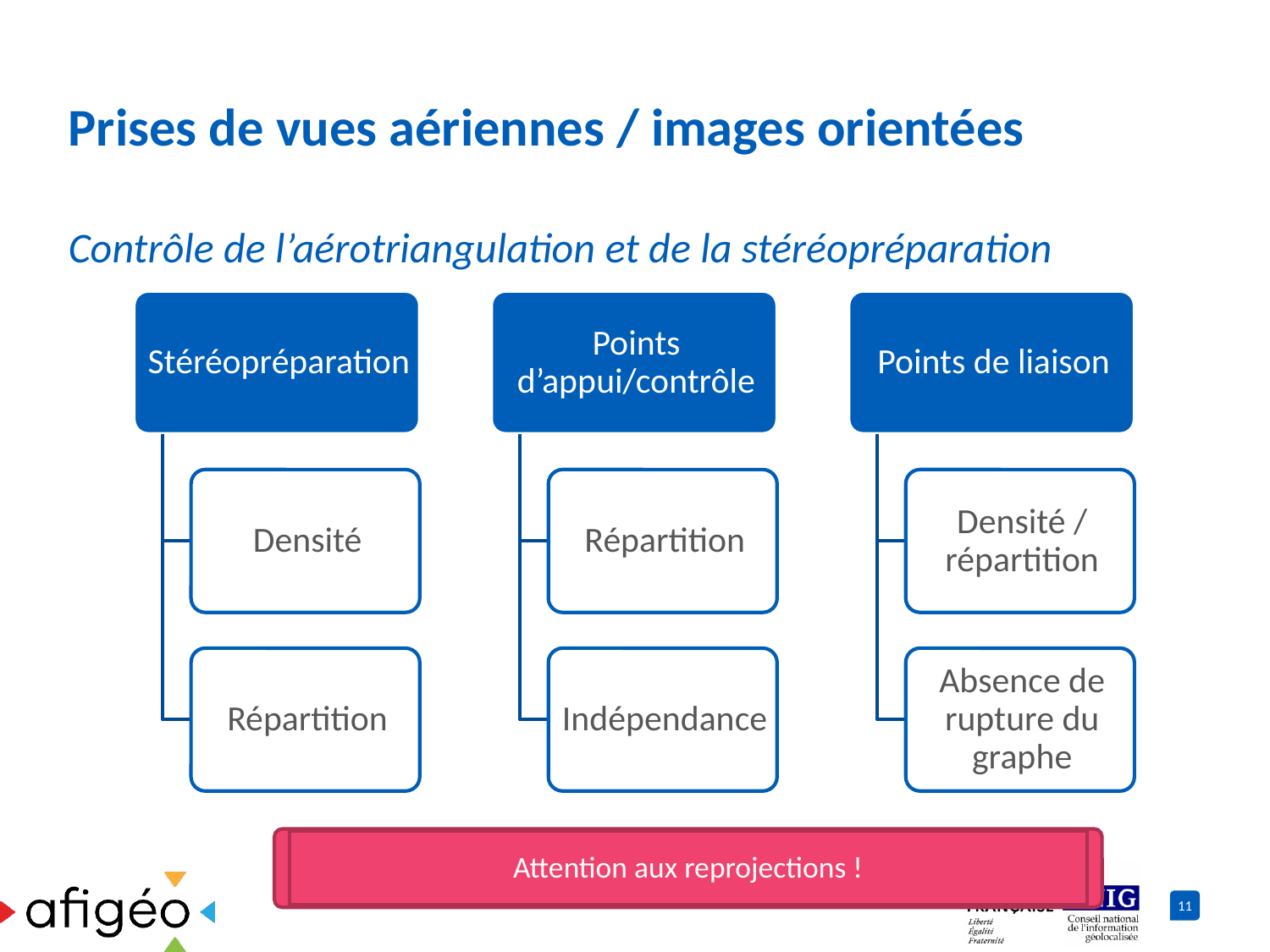

# Prises de vues aériennes / images orientées
Contrôle de l’aérotriangulation et de la stéréopréparation
Stéréopréparation
Densité
Répartition
Points d’appui/contrôle
Répartition
Indépendance
Points de liaison
Densité / répartition
Absence de rupture du graphe

Attention aux reprojections !